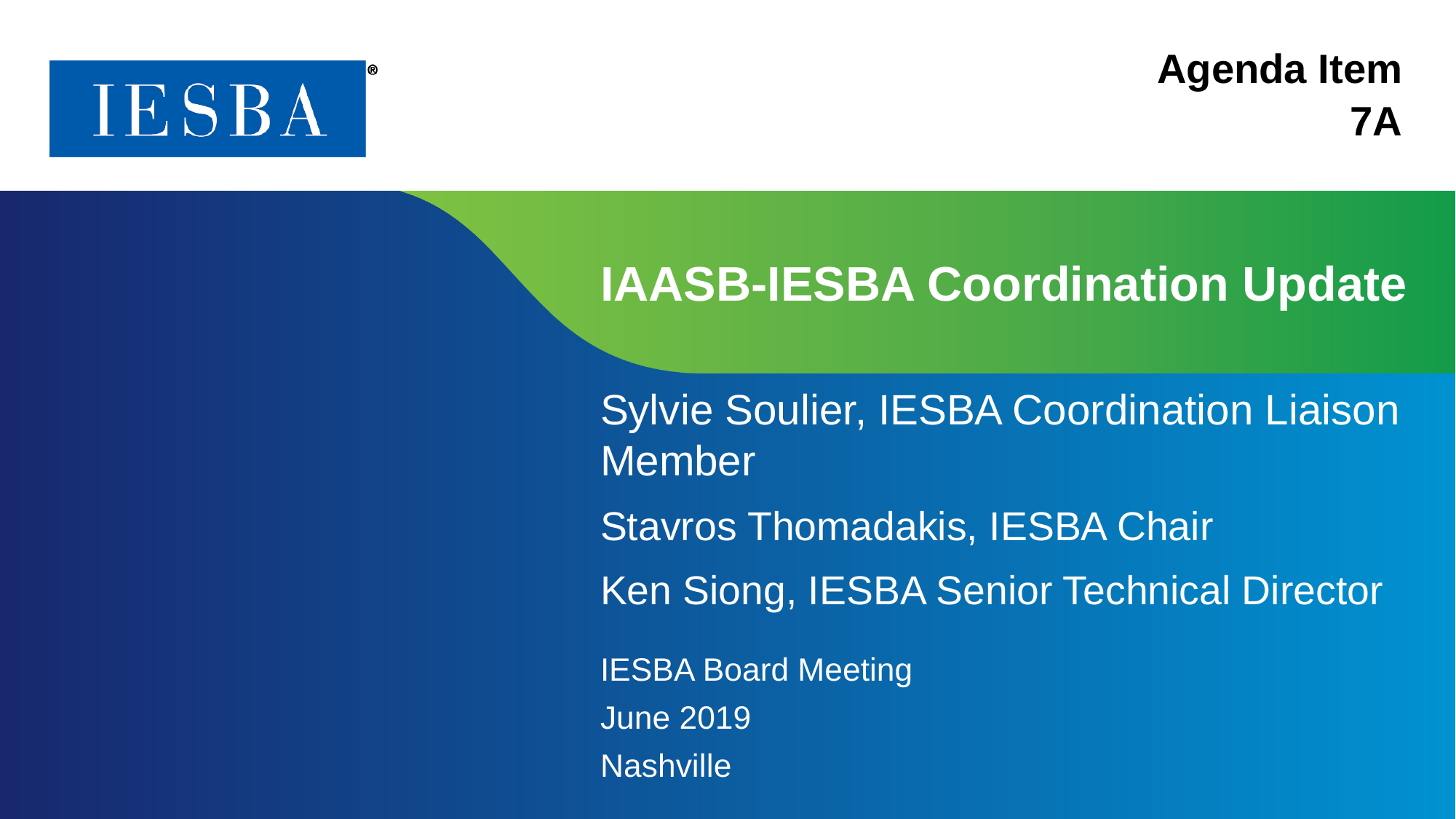

| Agenda Item 7A |
| --- |
# IAASB-IESBA Coordination Update
Sylvie Soulier, IESBA Coordination Liaison Member
Stavros Thomadakis, IESBA Chair
Ken Siong, IESBA Senior Technical Director
IESBA Board Meeting
June 2019
Nashville